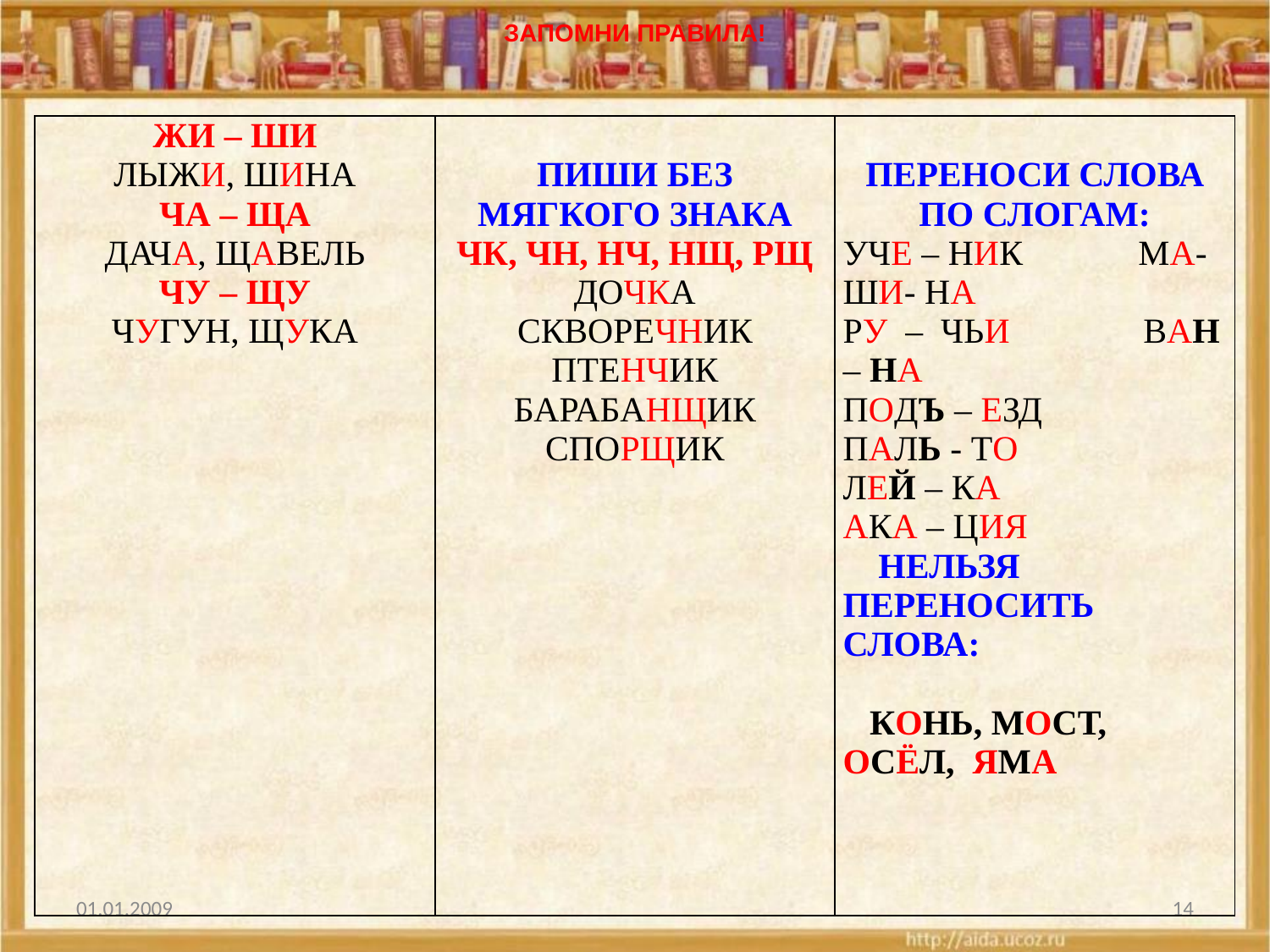

ЗАПОМНИ ПРАВИЛА!
| ЖИ – ШИ ЛЫЖИ, ШИНА ЧА – ЩА ДАЧА, ЩАВЕЛЬ ЧУ – ЩУ ЧУГУН, ЩУКА | ПИШИ БЕЗ МЯГКОГО ЗНАКА ЧК, ЧН, НЧ, НЩ, РЩ ДОЧКА СКВОРЕЧНИК ПТЕНЧИК БАРАБАНЩИК СПОРЩИК | ПЕРЕНОСИ СЛОВА ПО СЛОГАМ: УЧЕ – НИК МА- ШИ- НА РУ – ЧЬИ ВАН – НА ПОДЪ – ЕЗД ПАЛЬ - ТО ЛЕЙ – КА АКА – ЦИЯ НЕЛЬЗЯ ПЕРЕНОСИТЬ СЛОВА: КОНЬ, МОСТ, ОСЁЛ, ЯМА |
| --- | --- | --- |
01.01.2009
14